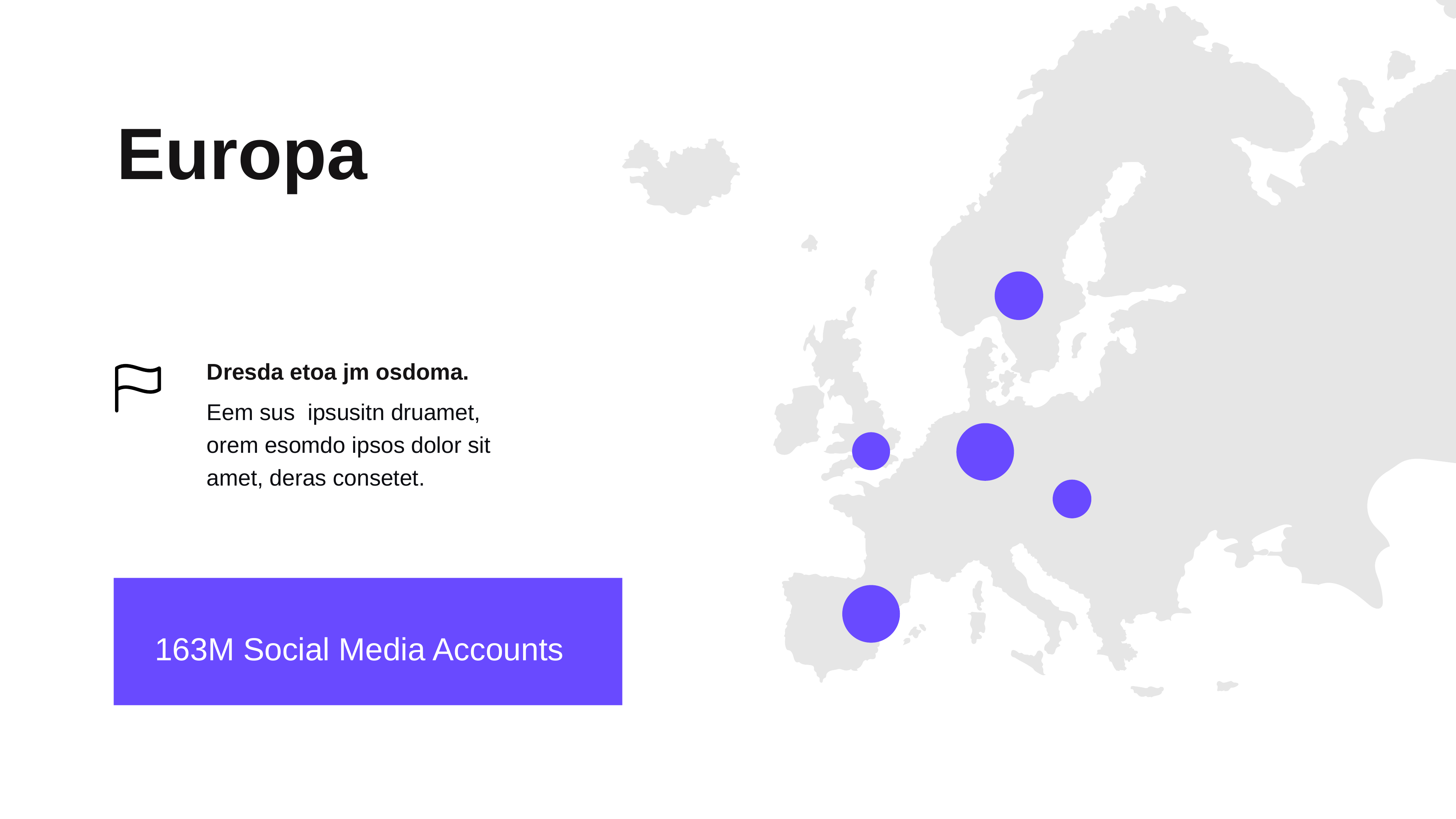

Europa

Dresda etoa jm osdoma.
Eem sus  ipsusitn druamet, orem esomdo ipsos dolor sit amet, deras consetet.

163M Social Media Accounts